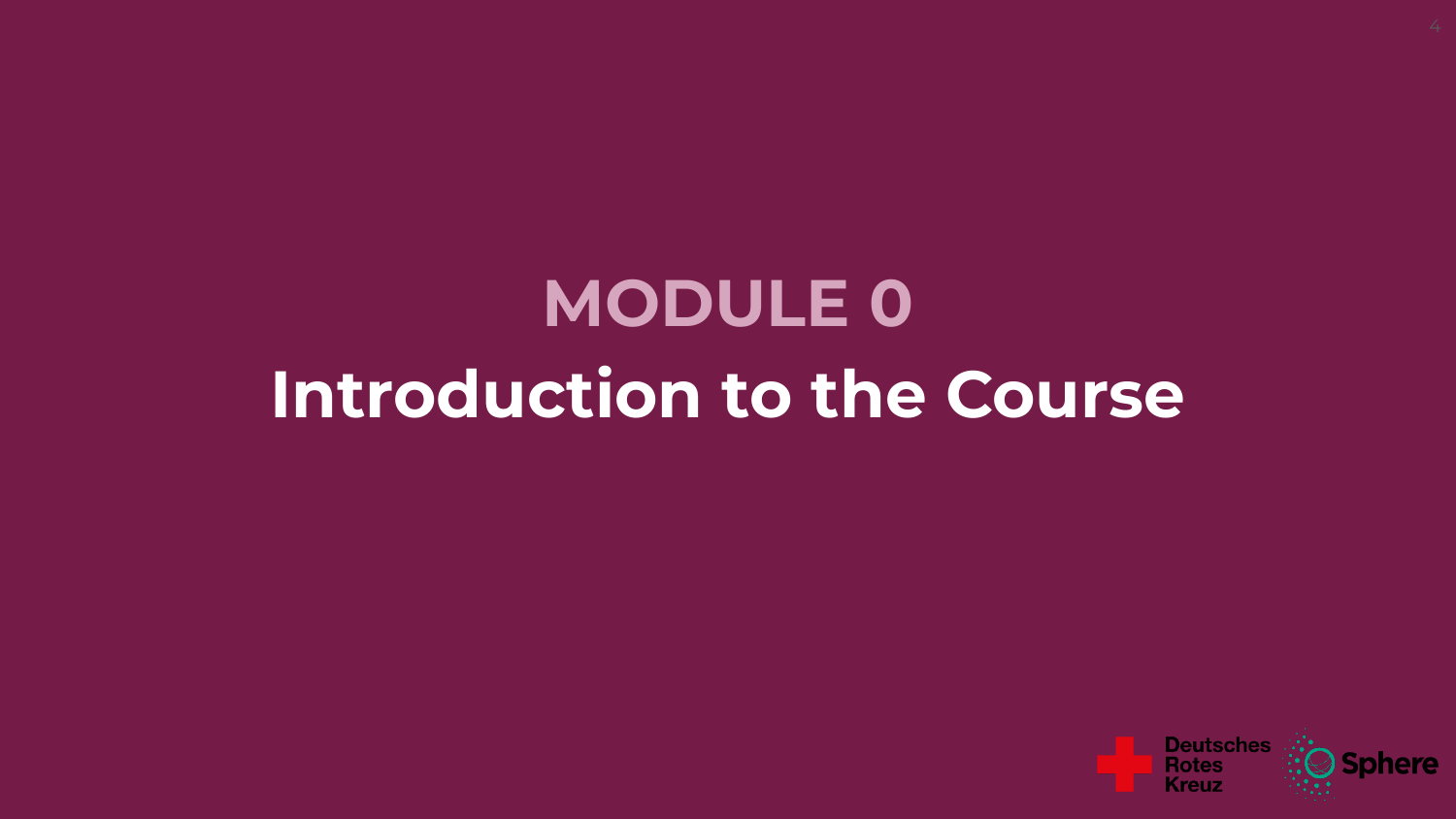

4
# MODULE 0
Introduction to the Course